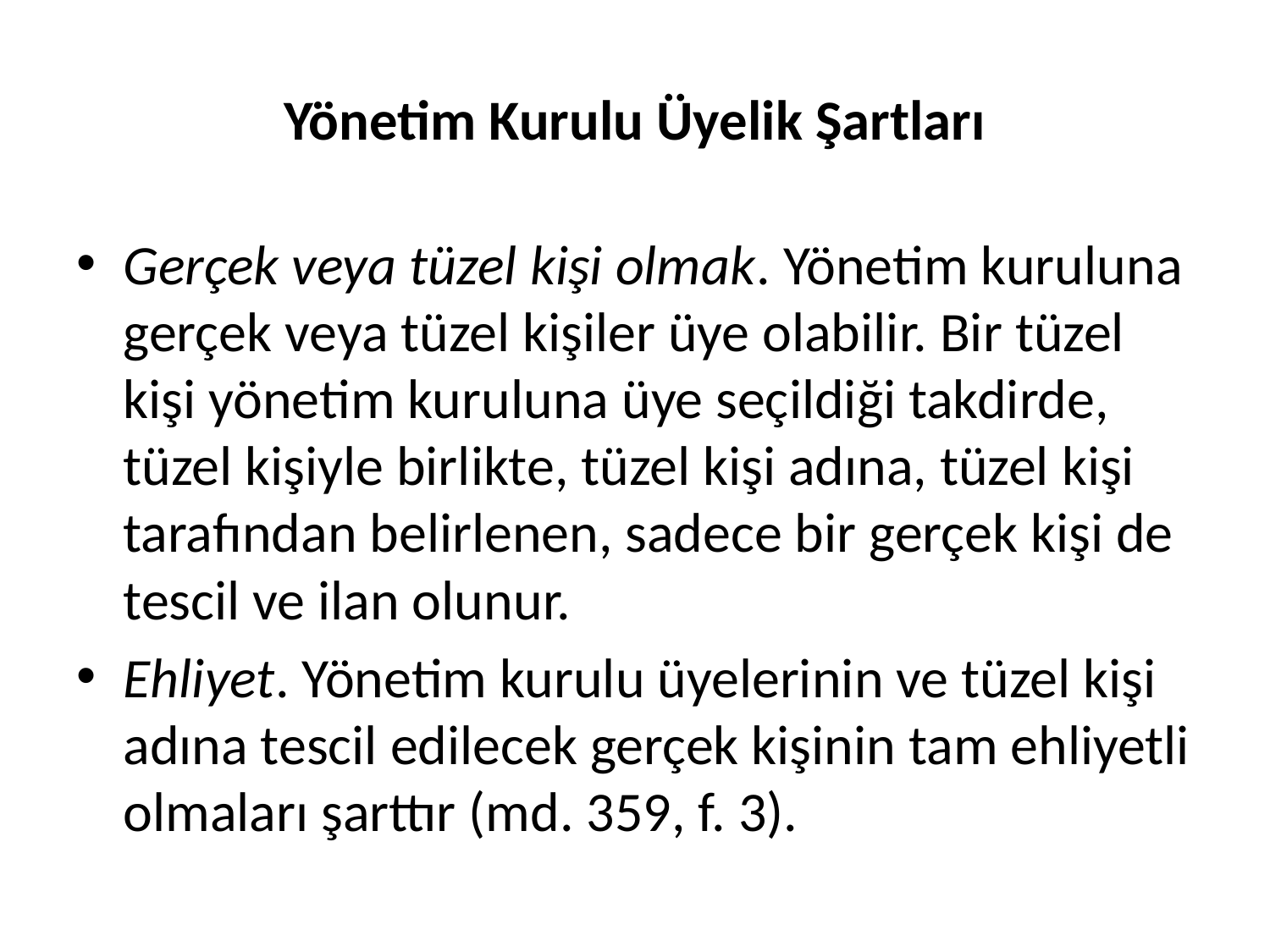

# Yönetim Kurulu Üyelik Şartları
Gerçek veya tüzel kişi olmak. Yönetim kuruluna gerçek veya tüzel kişiler üye olabilir. Bir tüzel kişi yönetim kuruluna üye seçildiği takdirde, tüzel kişiyle birlikte, tüzel kişi adına, tüzel kişi tarafından belirlenen, sadece bir gerçek kişi de tescil ve ilan olunur.
Ehliyet. Yönetim kurulu üyelerinin ve tüzel kişi adına tescil edilecek gerçek kişinin tam ehliyetli olmaları şarttır (md. 359, f. 3).